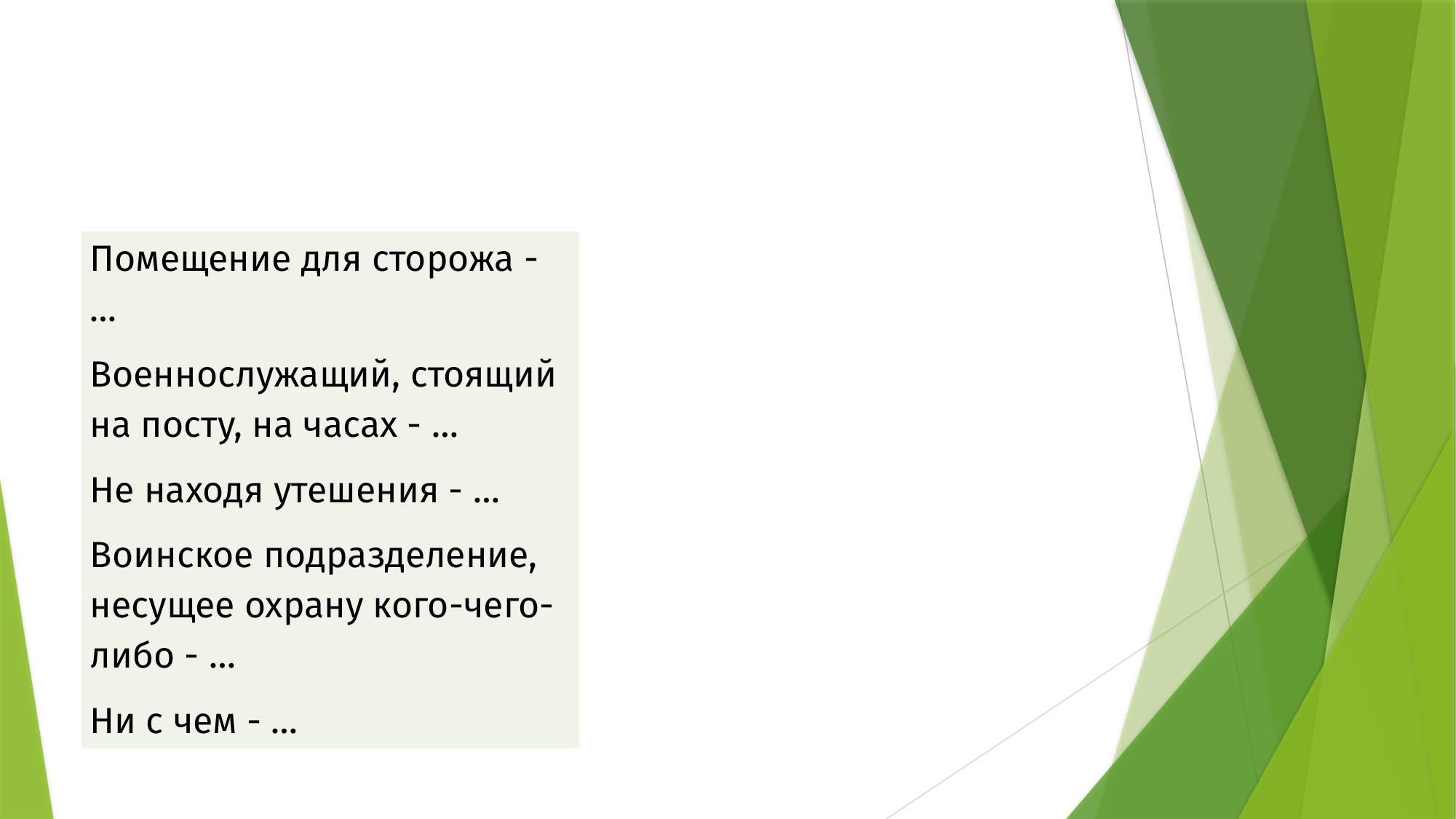

#
| Помещение для сторожа - … Военнослужащий, стоящий на посту, на часах - … Не находя утешения - … Воинское подразделение, несущее охрану кого-чего-либо - … Ни с чем - … |
| --- |